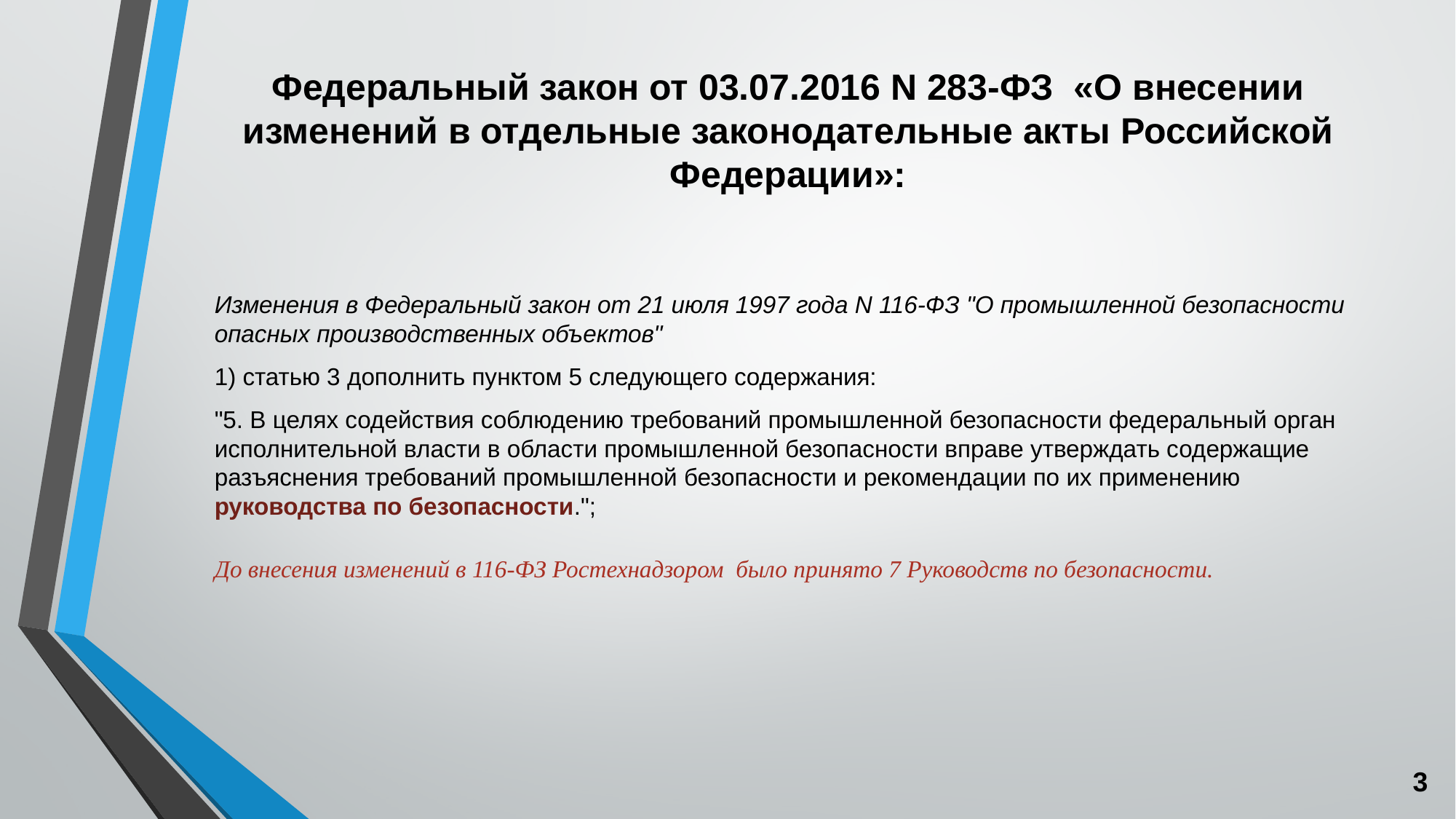

# Федеральный закон от 03.07.2016 N 283-ФЗ  «О внесении изменений в отдельные законодательные акты Российской Федерации»:
Изменения в Федеральный закон от 21 июля 1997 года N 116-ФЗ "О промышленной безопасности опасных производственных объектов"
1) статью 3 дополнить пунктом 5 следующего содержания:
"5. В целях содействия соблюдению требований промышленной безопасности федеральный орган исполнительной власти в области промышленной безопасности вправе утверждать содержащие разъяснения требований промышленной безопасности и рекомендации по их применению руководства по безопасности.";

До внесения изменений в 116-ФЗ Ростехнадзором  было принято 7 Руководств по безопасности.

3